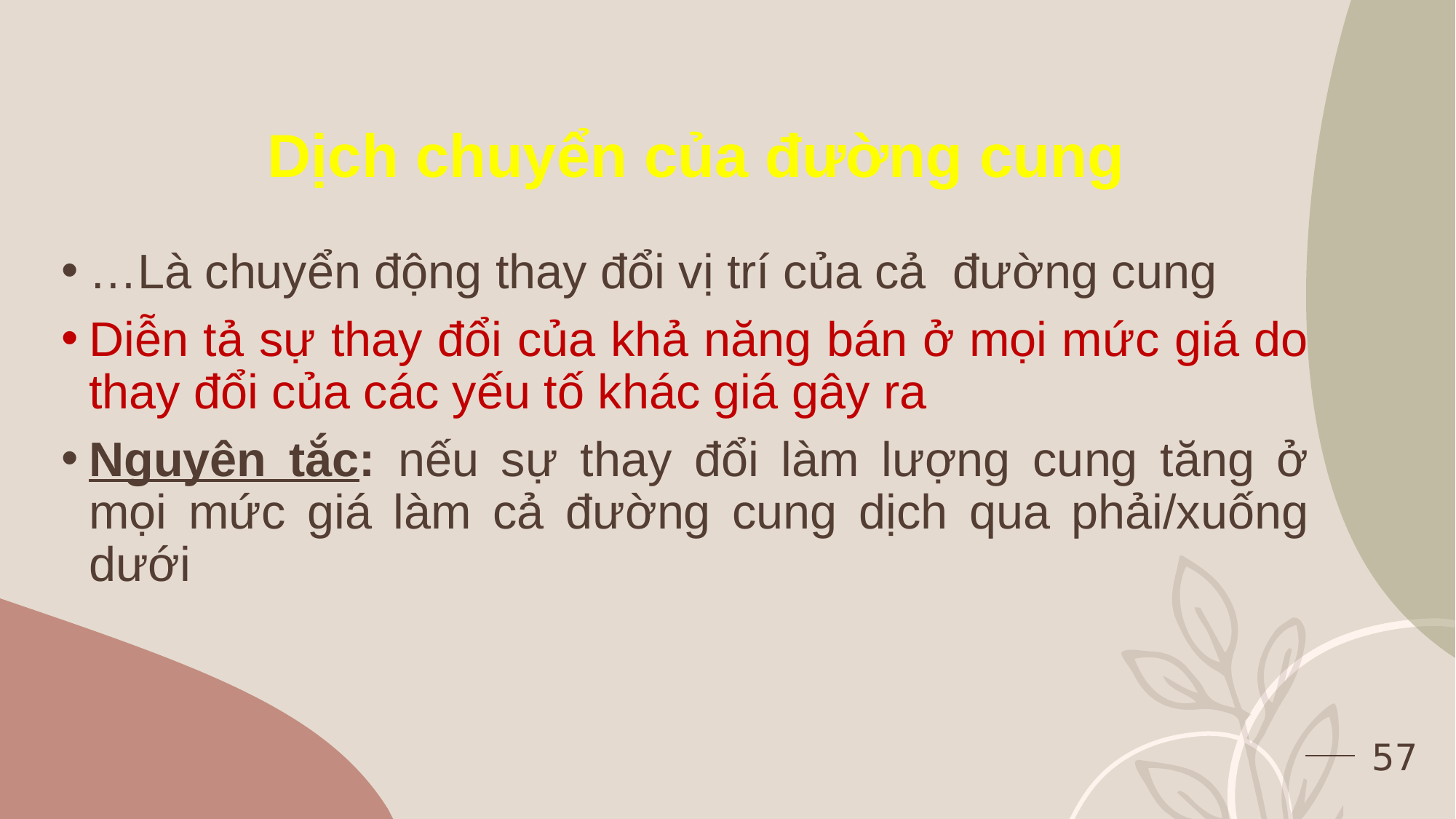

Dịch chuyển của đường cung

#
…Là chuyển động thay đổi vị trí của cả  đường cung
Diễn tả sự thay đổi của khả năng bán ở mọi mức giá do thay đổi của các yếu tố khác giá gây ra
Nguyên tắc: nếu sự thay đổi làm lượng cung tăng ở mọi mức giá làm cả đường cung dịch qua phải/xuống dưới

57